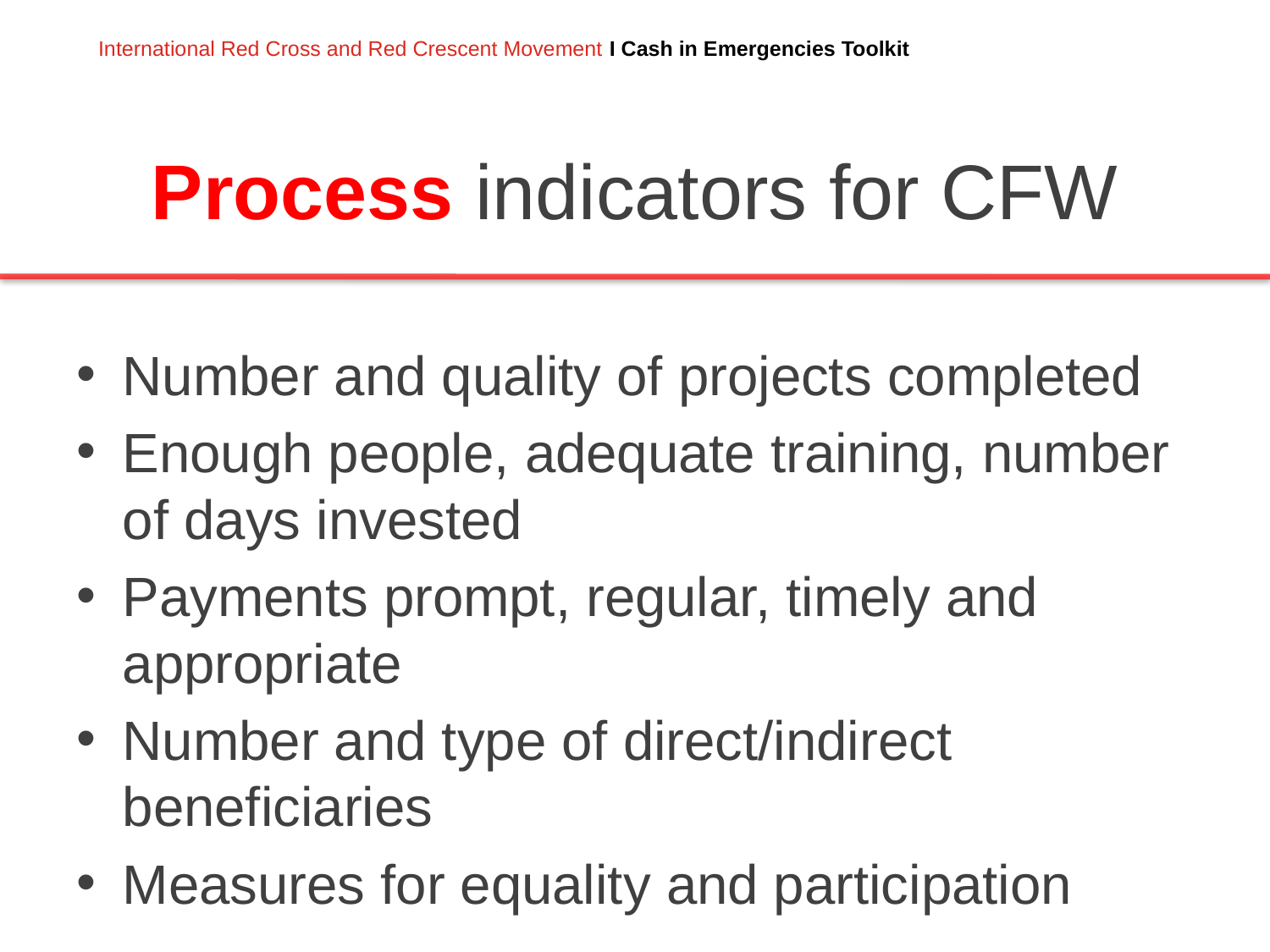

# Process indicators for CFW
Number and quality of projects completed
Enough people, adequate training, number of days invested
Payments prompt, regular, timely and appropriate
Number and type of direct/indirect beneficiaries
Measures for equality and participation